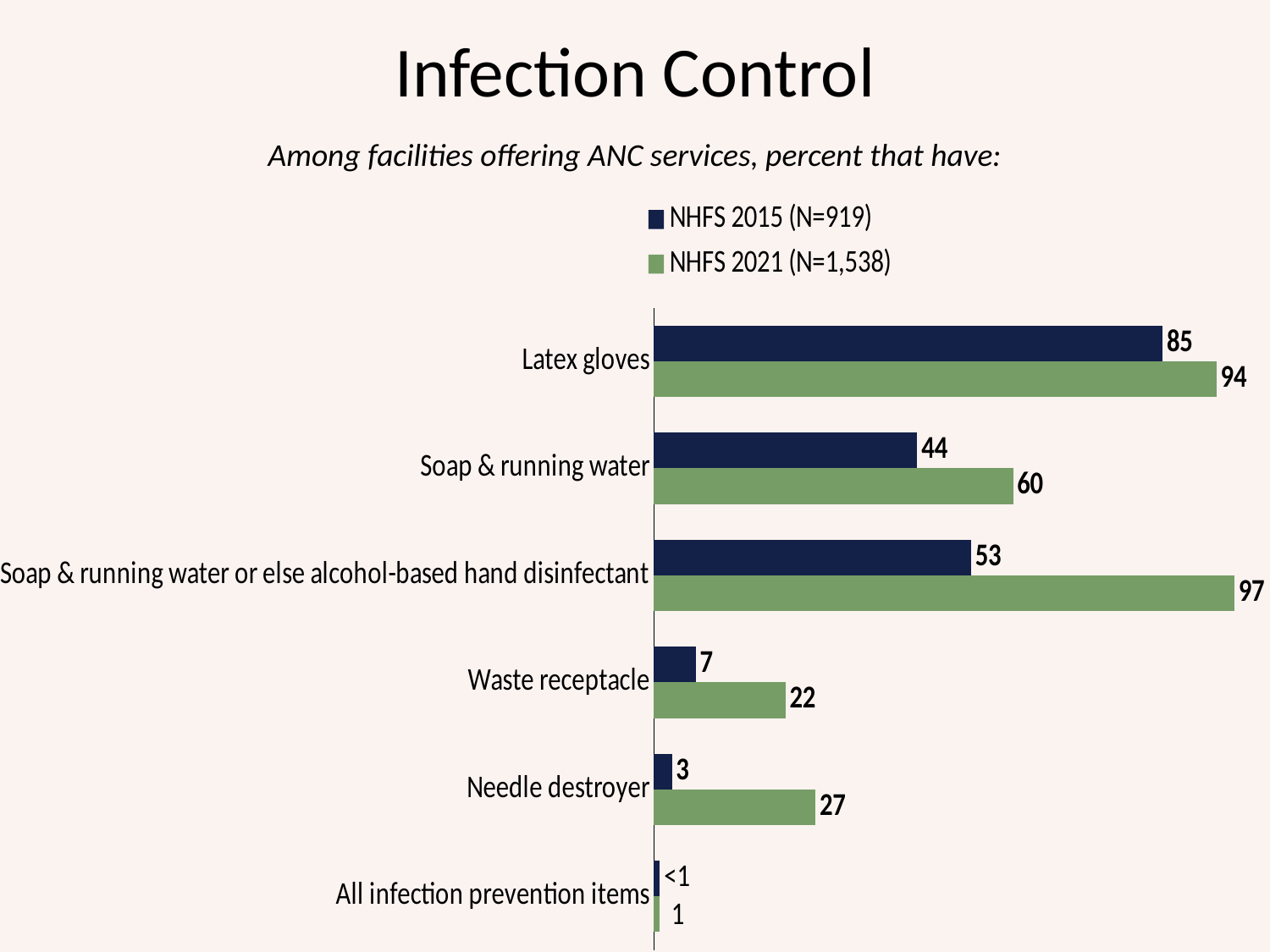

# Infection Control
Among facilities offering ANC services, percent that have:

### Chart

| Category | NHFS 2021 (N=1,538) | NHFS 2015 (N=919) |
|---|---|---|
| All infection prevention items | 1.0 | 1.0 |
| Needle destroyer | 27.0 | 3.0 |
| Waste receptacle | 22.0 | 7.0 |
| Soap & running water or else alcohol-based hand disinfectant | 97.0 | 53.0 |
| Soap & running water | 60.0 | 44.0 |
| Latex gloves | 94.0 | 85.0 |